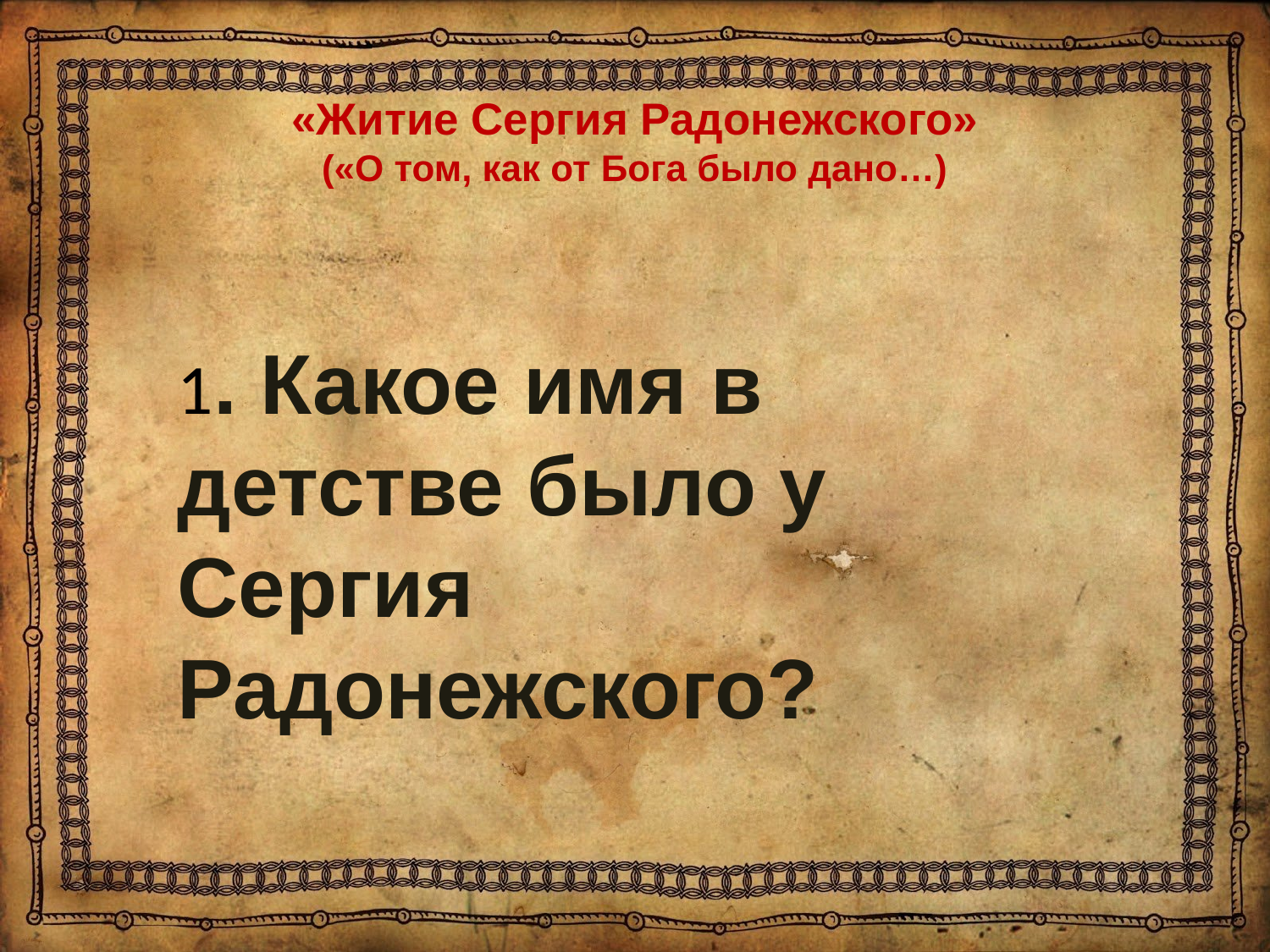

# «Житие Сергия Радонежского» («О том, как от Бога было дано…)

1. Какое имя в детстве было у Сергия Радонежского?